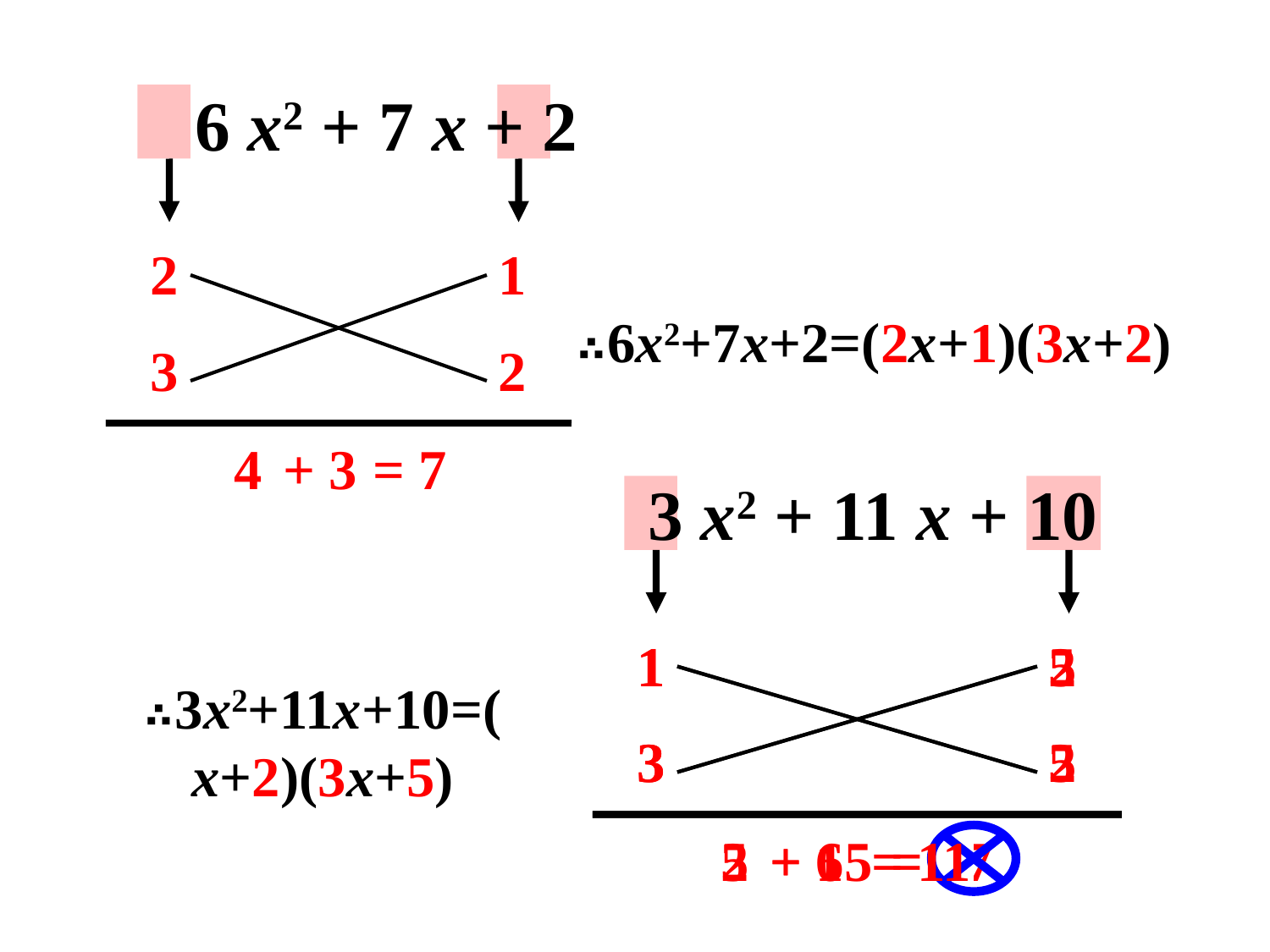

6 x2 + 7 x + 2

2
3
1
2

∴6x2+7x+2=(2x+1)(3x+2)

4
+ 3
= 7

3 x2 + 11 x + 10

1
3
1
3
5
2
2
5
∴3x2+11x+10=(x+2)(3x+5)

2
5
+ 15
+ 6
= 11
= 17